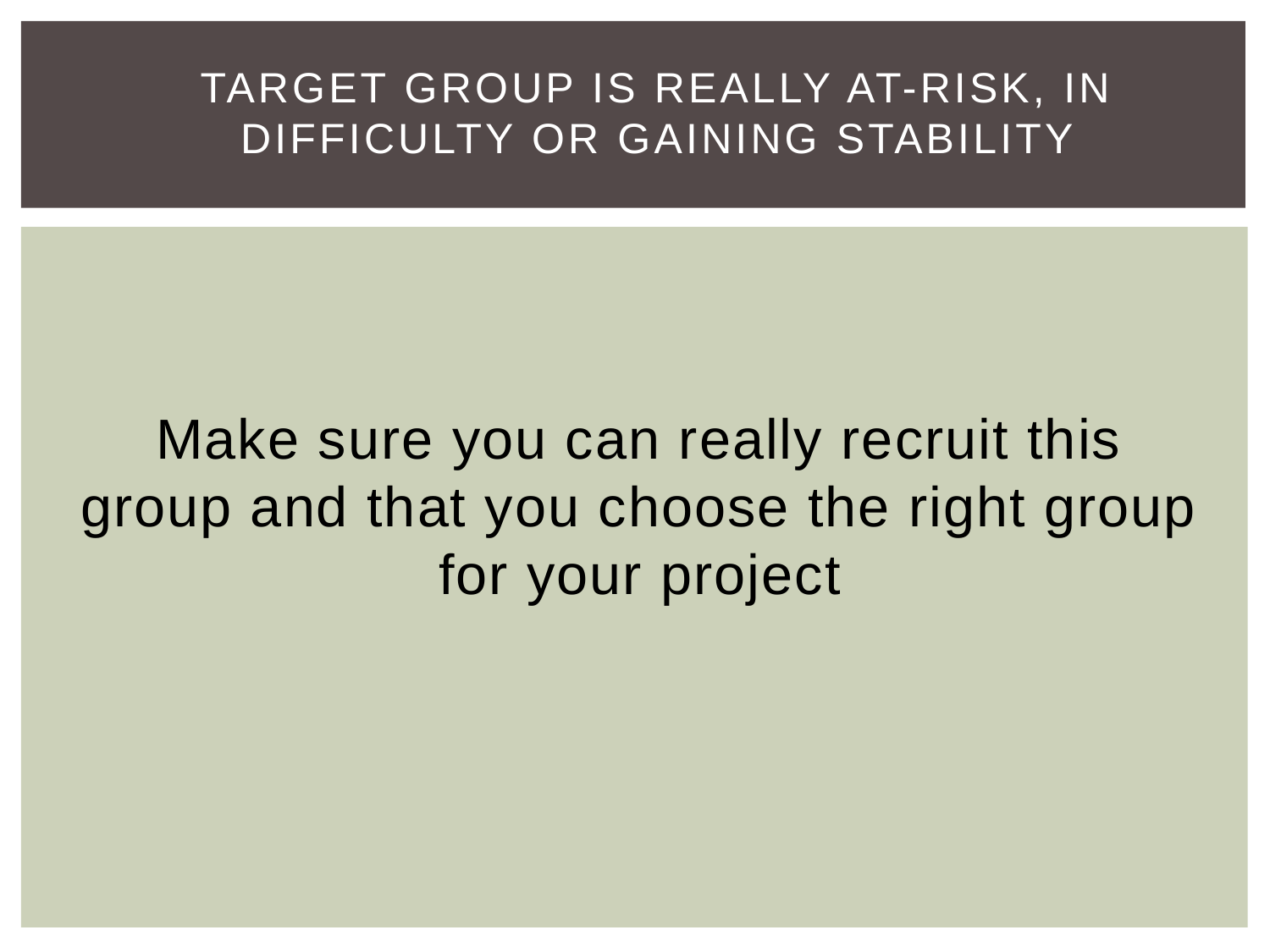

# Target group is really AT-RISK, IN DIFFICULTY or GAINING STABILITY

Make sure you can really recruit this group and that you choose the right group for your project